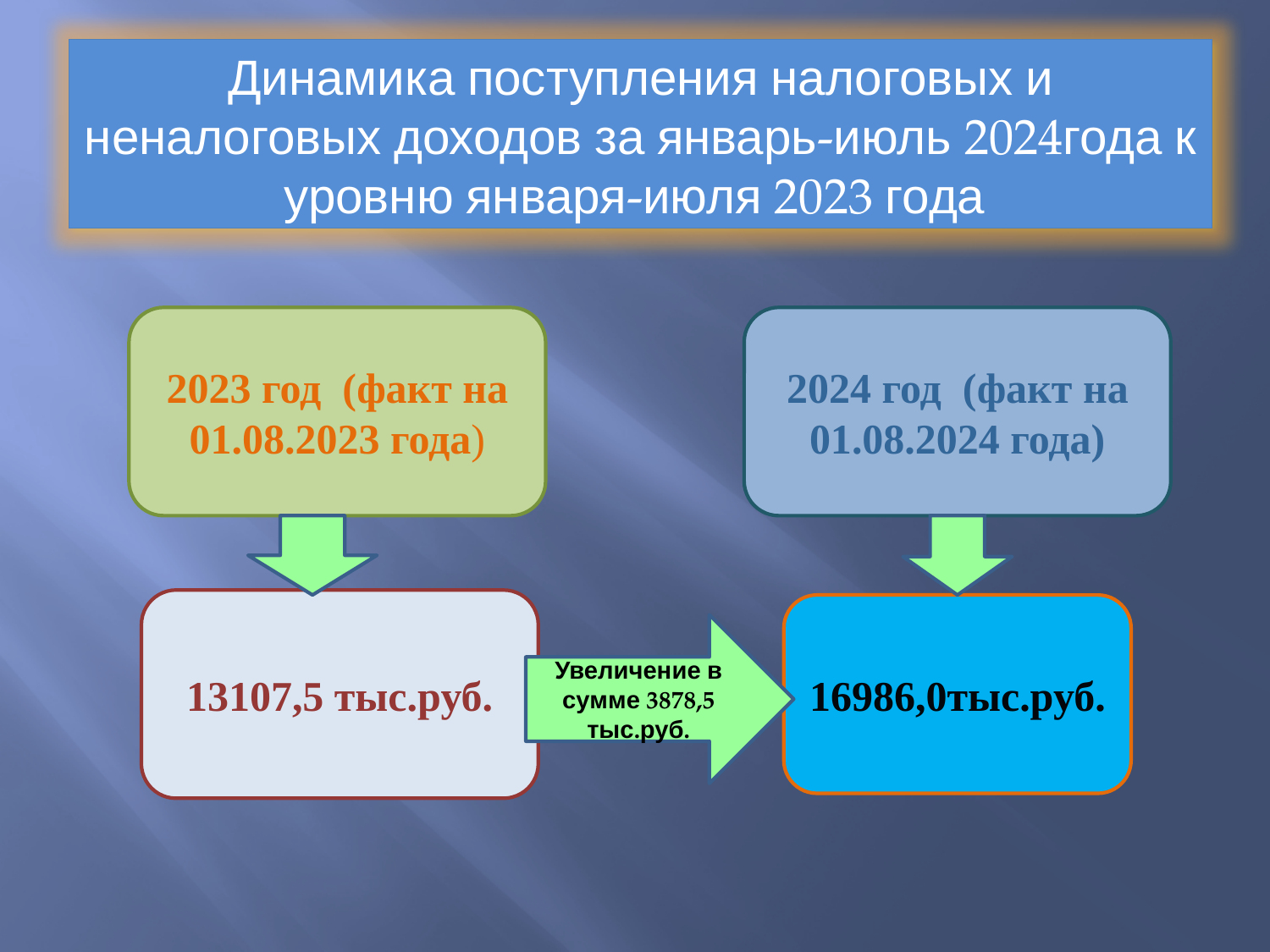

Динамика поступления налоговых и неналоговых доходов за январь-июль 2024года к уровню января-июля 2023 года
2023 год  (факт на 01.08.2023 года)
2024 год  (факт на 01.08.2024 года)

13107,5 тыс.руб.
16986,0тыс.руб.
Увеличение в сумме 3878,5 тыс.руб.